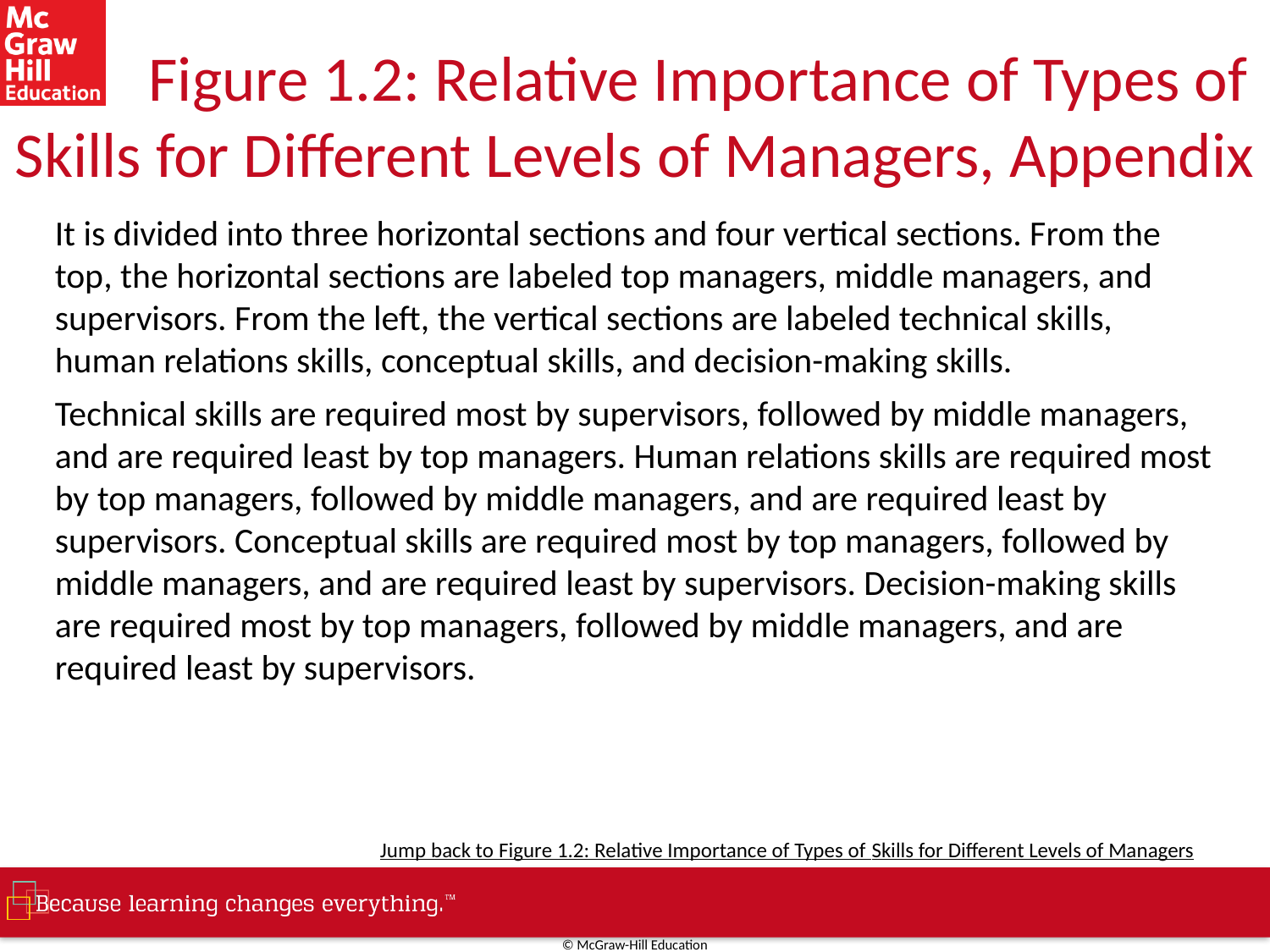

# Figure 1.2: Relative Importance of Types of Skills for Different Levels of Managers, Appendix
It is divided into three horizontal sections and four vertical sections. From the top, the horizontal sections are labeled top managers, middle managers, and supervisors. From the left, the vertical sections are labeled technical skills, human relations skills, conceptual skills, and decision-making skills.
Technical skills are required most by supervisors, followed by middle managers, and are required least by top managers. Human relations skills are required most by top managers, followed by middle managers, and are required least by supervisors. Conceptual skills are required most by top managers, followed by middle managers, and are required least by supervisors. Decision-making skills are required most by top managers, followed by middle managers, and are required least by supervisors.
Jump back to Figure 1.2: Relative Importance of Types of Skills for Different Levels of Managers